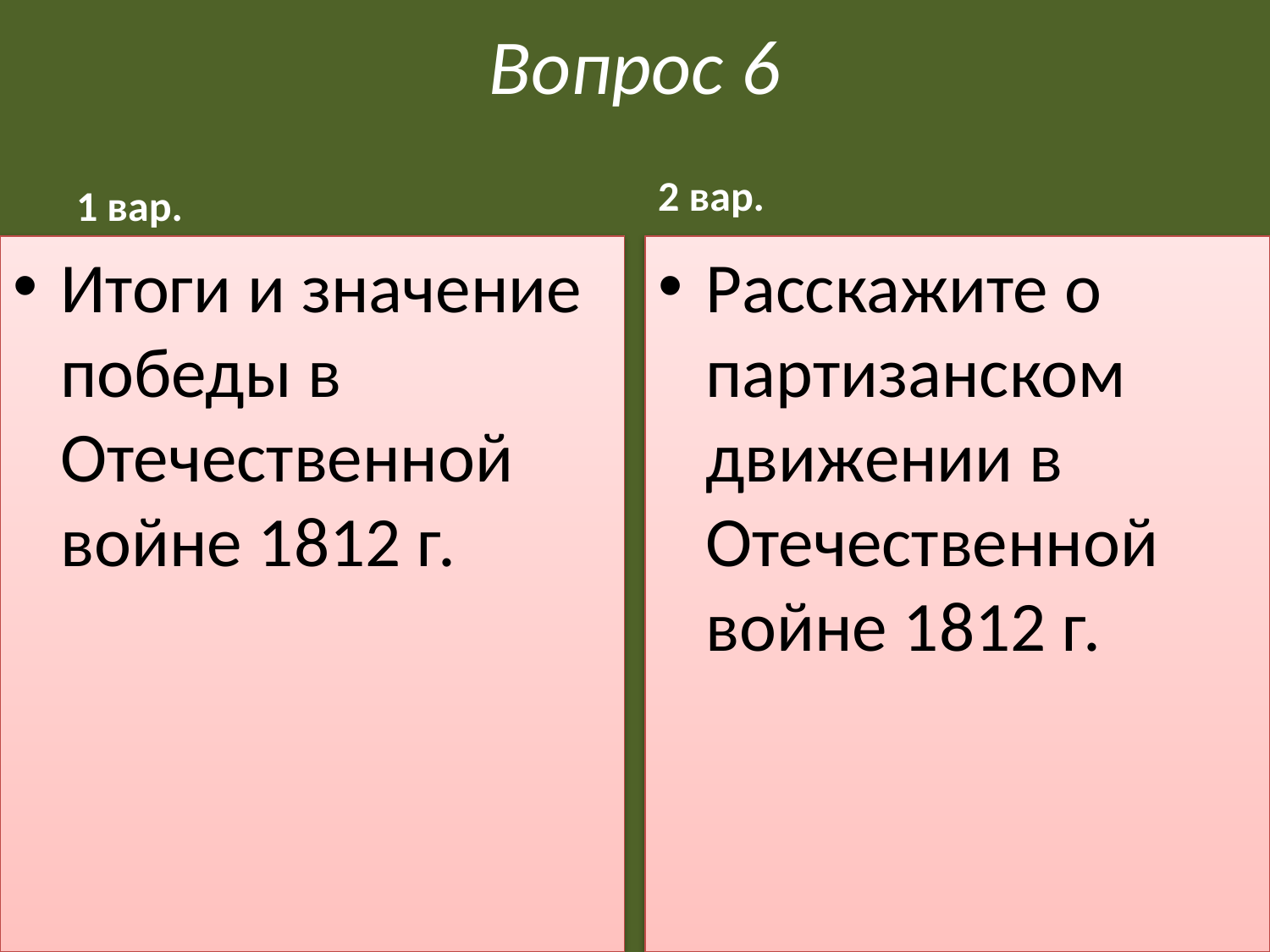

# Вопрос 6
1 вар.
2 вар.
Итоги и значение победы в Отечественной войне 1812 г.
Расскажите о партизанском движении в Отечественной войне 1812 г.